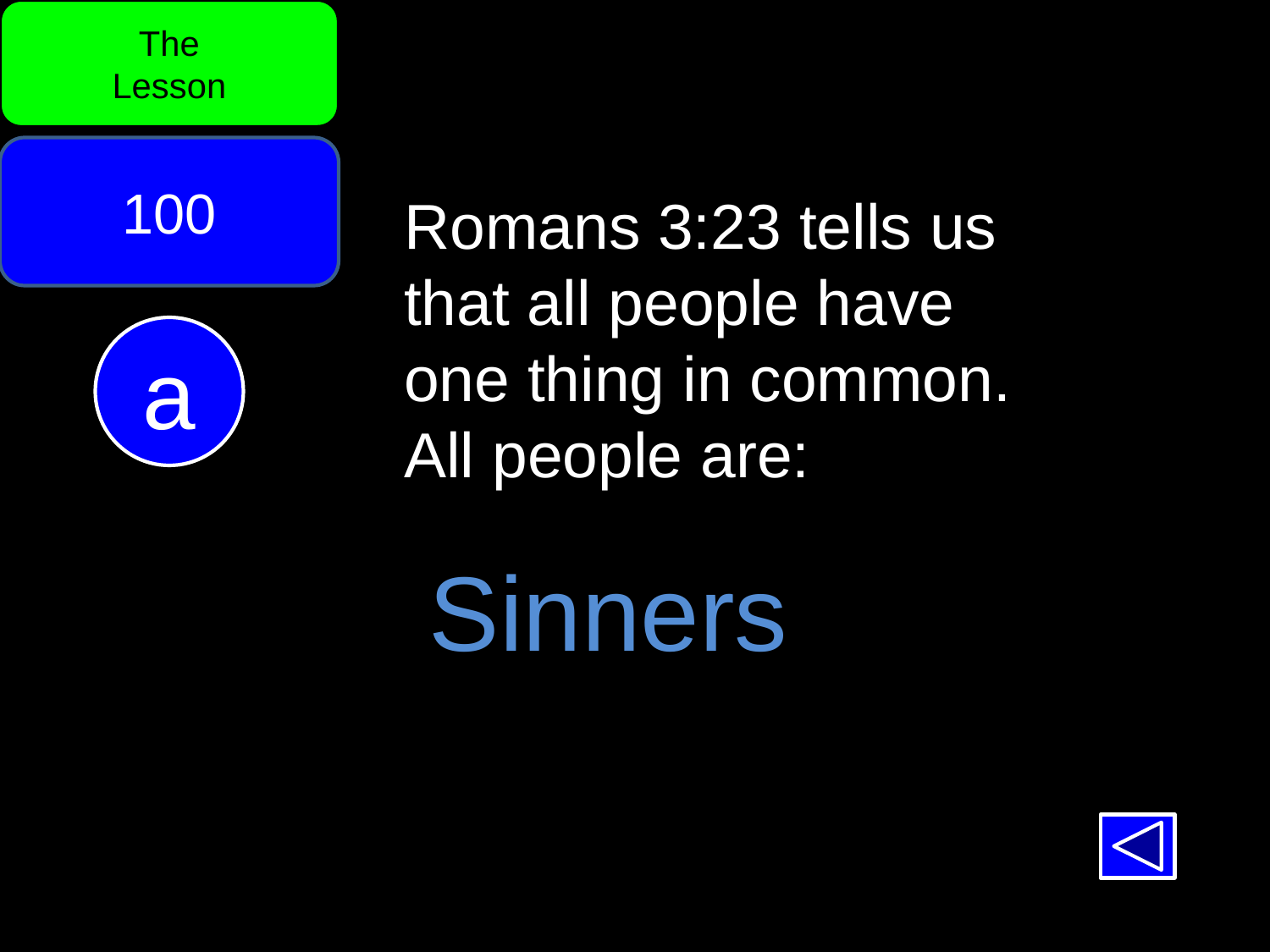

The
Lesson
100
Romans 3:23 tells us
that all people have
one thing in common.
All people are:
a
Sinners